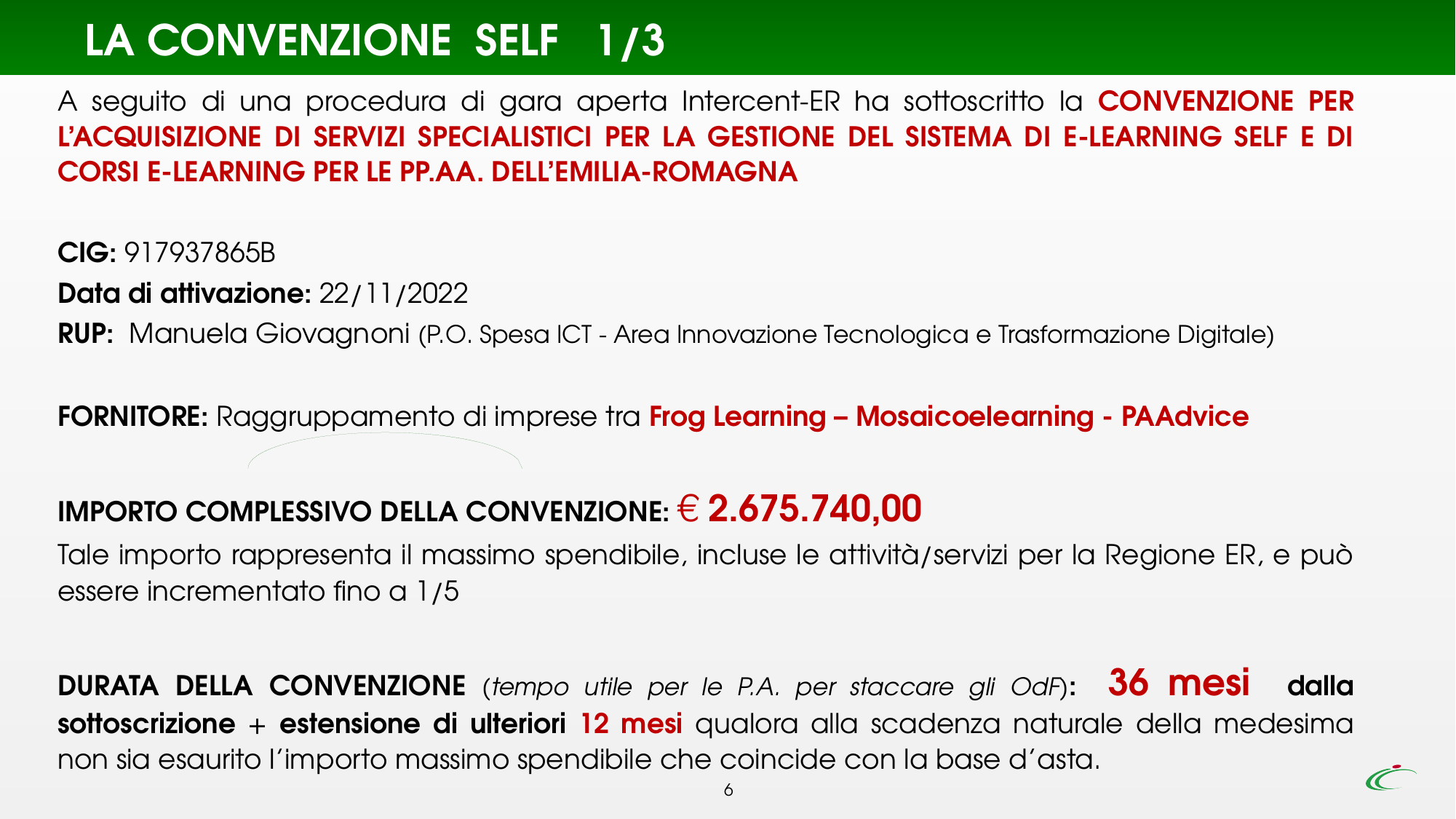

# LA CONVENZIONE  SELF   1/3
A seguito di una procedura di gara aperta Intercent-ER ha sottoscritto la CONVENZIONE PER L’ACQUISIZIONE DI SERVIZI SPECIALISTICI PER LA GESTIONE DEL SISTEMA DI E-LEARNING SELF E DI CORSI E-LEARNING PER LE PP.AA. DELL’EMILIA-ROMAGNA

CIG: 917937865B
Data di attivazione: 22/11/2022
RUP:  Manuela Giovagnoni (P.O. Spesa ICT - Area Innovazione Tecnologica e Trasformazione Digitale)

FORNITORE: Raggruppamento di imprese tra Frog Learning – Mosaicoelearning - PAAdvice

IMPORTO COMPLESSIVO DELLA CONVENZIONE: € 2.675.740,00
Tale importo rappresenta il massimo spendibile, incluse le attività/servizi per la Regione ER, e può essere incrementato fino a 1/5

DURATA DELLA CONVENZIONE (tempo utile per le P.A. per staccare gli OdF):  36 mesi  dalla sottoscrizione + estensione di ulteriori 12 mesi qualora alla scadenza naturale della medesima non sia esaurito l’importo massimo spendibile che coincide con la base d’asta.

[]